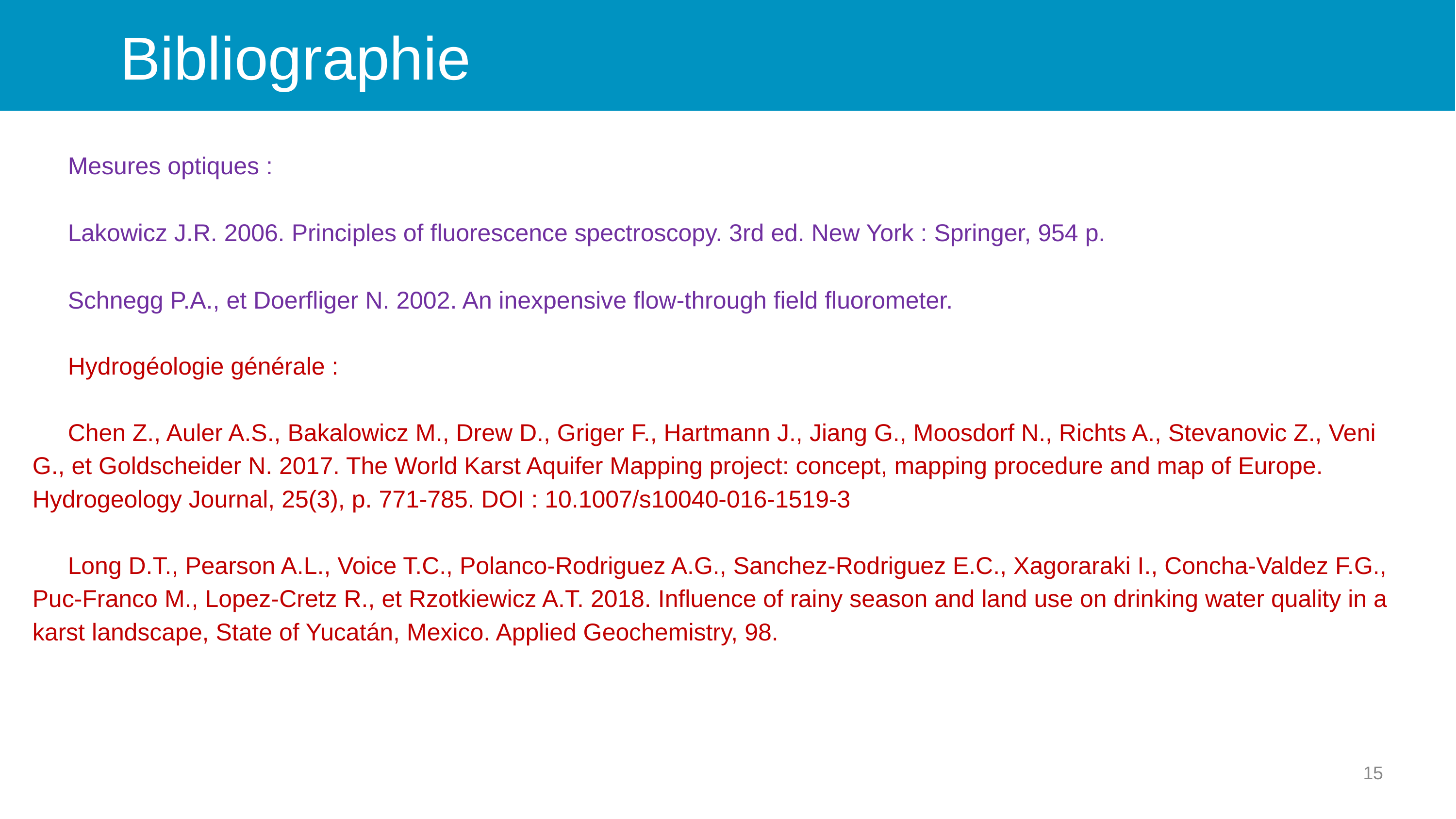

# Bibliographie
Mesures optiques :

Lakowicz J.R. 2006. Principles of fluorescence spectroscopy. 3rd ed. New York : Springer, 954 p.

Schnegg P.A., et Doerfliger N. 2002. An inexpensive flow-through field fluorometer.

Hydrogéologie générale :

Chen Z., Auler A.S., Bakalowicz M., Drew D., Griger F., Hartmann J., Jiang G., Moosdorf N., Richts A., Stevanovic Z., Veni G., et Goldscheider N. 2017. The World Karst Aquifer Mapping project: concept, mapping procedure and map of Europe. Hydrogeology Journal, 25(3), p. 771‑785. DOI : 10.1007/s10040-016-1519-3

Long D.T., Pearson A.L., Voice T.C., Polanco-Rodriguez A.G., Sanchez-Rodriguez E.C., Xagoraraki I., Concha-Valdez F.G., Puc-Franco M., Lopez-Cretz R., et Rzotkiewicz A.T. 2018. Influence of rainy season and land use on drinking water quality in a karst landscape, State of Yucatán, Mexico. Applied Geochemistry, 98.
15